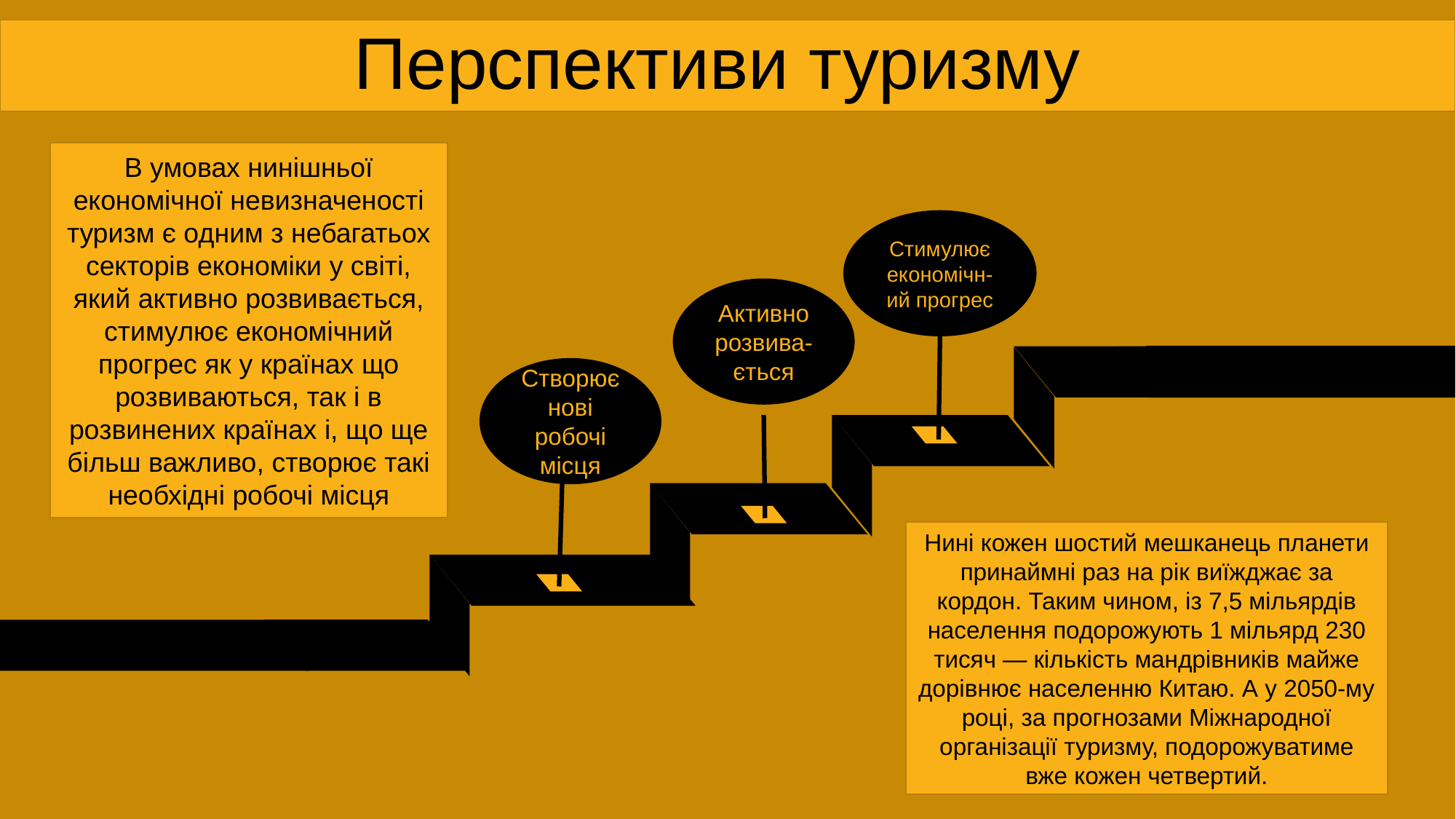

Перспективи туризму
В умовах нинішньої економічної невизначеності туризм є одним з небагатьох секторів економіки у світі, який активно розвивається, стимулює економічний прогрес як у країнах що розвиваються, так і в розвинених країнах і, що ще більш важливо, створює такі необхідні робочі місця
Стимулює економічн-ий прогрес
Активно розвива-ється

Створює нові робочі місця

Нині кожен шостий мешканець планети принаймні раз на рік виїжджає за кордон. Таким чином, із 7,5 мільярдів населення подорожують 1 мільярд 230 тисяч — кількість мандрівників майже дорівнює населенню Китаю. А у 2050-му році, за прогнозами Міжнародної організації туризму, подорожуватиме вже кожен четвертий.